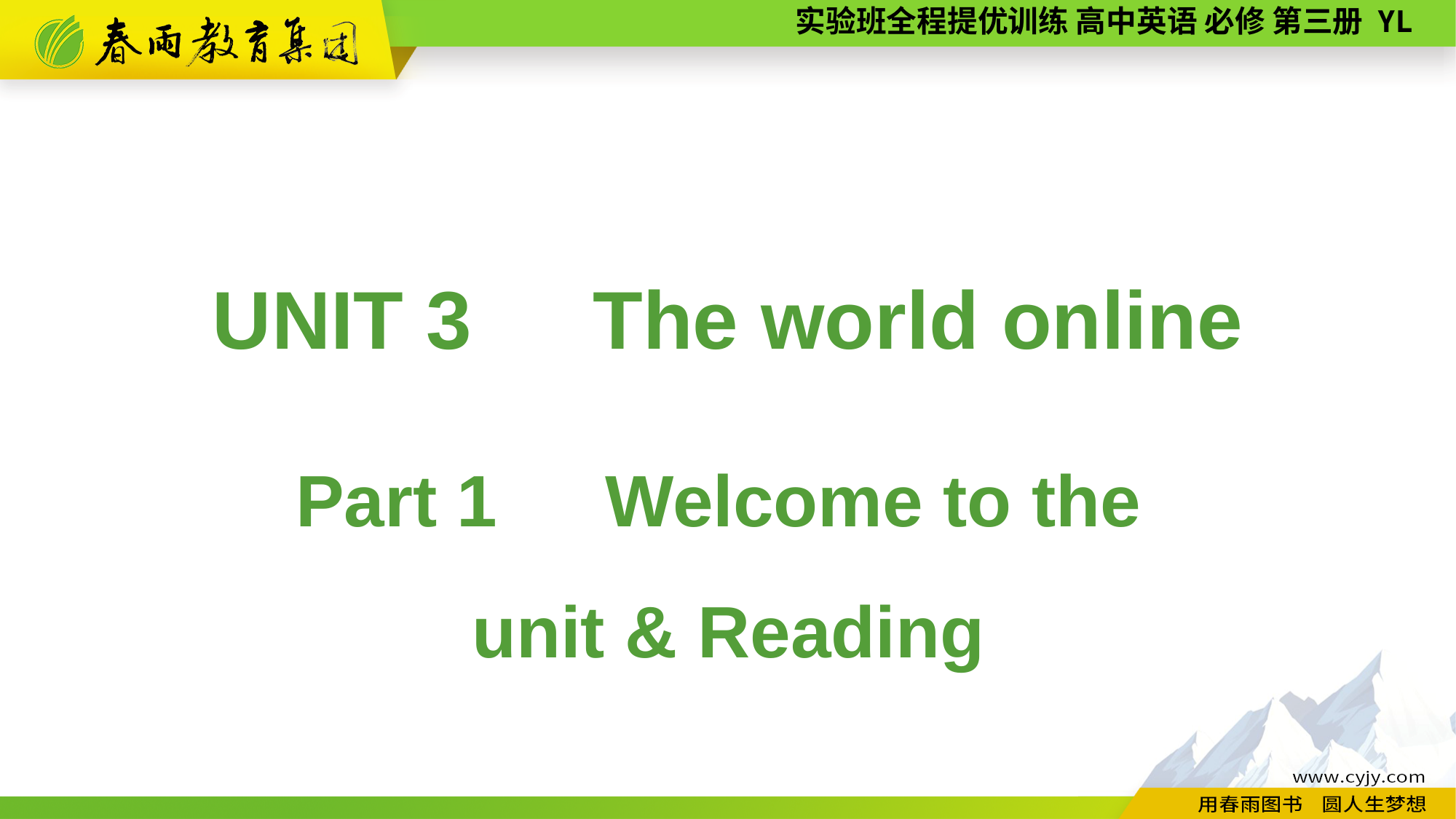

UNIT 3　The world online
Part 1　Welcome to the
unit & Reading